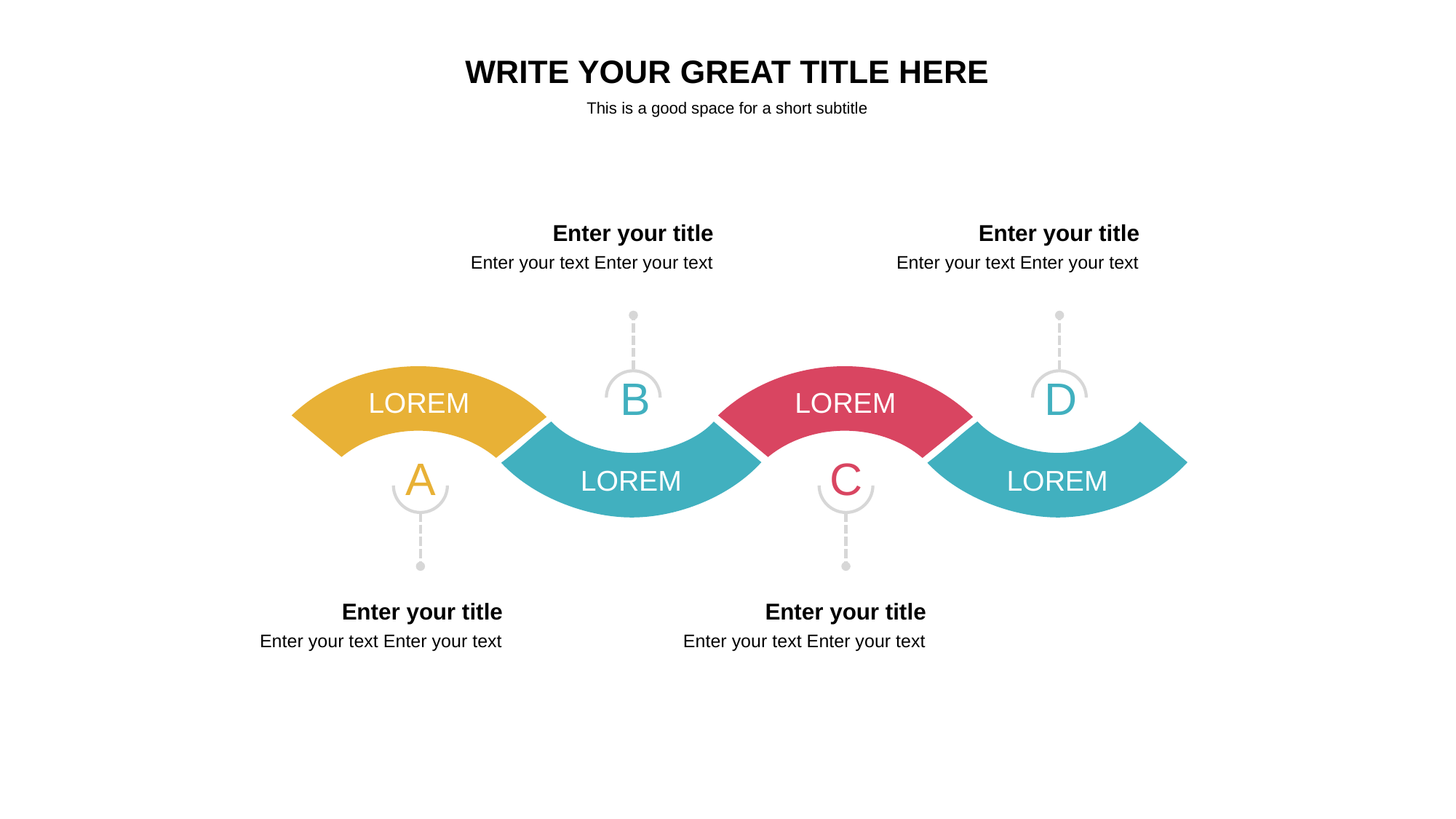

Enter your title
Enter your text Enter your text
Enter your title
Enter your text Enter your text
LOREM
LOREM

B
D
LOREM
LOREM
A
C

Enter your title
Enter your text Enter your text
Enter your title
Enter your text Enter your text